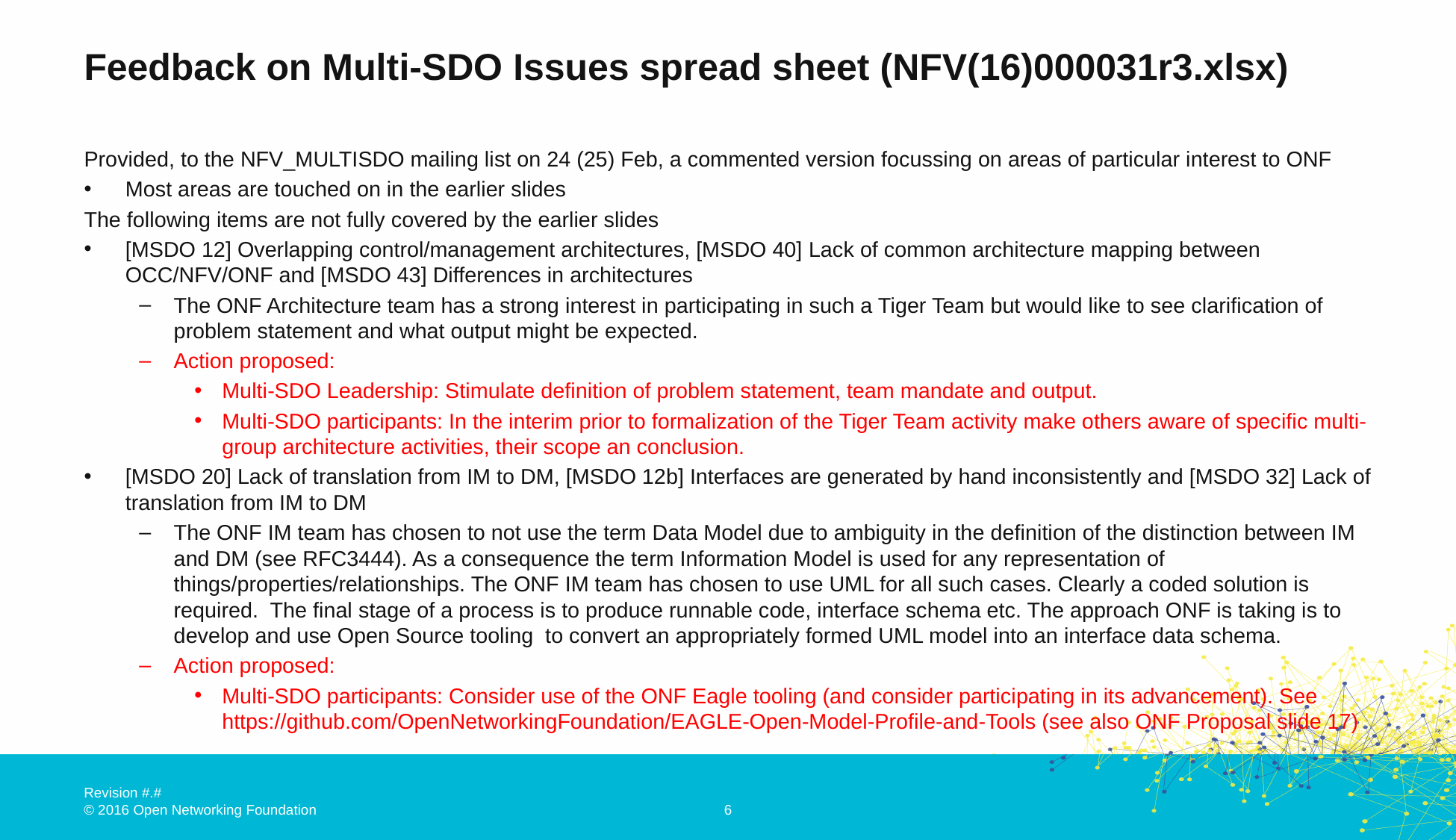

# Feedback on Multi-SDO Issues spread sheet (NFV(16)000031r3.xlsx)
Provided, to the NFV_MULTISDO mailing list on 24 (25) Feb, a commented version focussing on areas of particular interest to ONF
Most areas are touched on in the earlier slides
The following items are not fully covered by the earlier slides
[MSDO 12] Overlapping control/management architectures, [MSDO 40] Lack of common architecture mapping between OCC/NFV/ONF and [MSDO 43] Differences in architectures
The ONF Architecture team has a strong interest in participating in such a Tiger Team but would like to see clarification of problem statement and what output might be expected.
Action proposed:
Multi-SDO Leadership: Stimulate definition of problem statement, team mandate and output.
Multi-SDO participants: In the interim prior to formalization of the Tiger Team activity make others aware of specific multi-group architecture activities, their scope an conclusion.
[MSDO 20] Lack of translation from IM to DM, [MSDO 12b] Interfaces are generated by hand inconsistently and [MSDO 32] Lack of translation from IM to DM
The ONF IM team has chosen to not use the term Data Model due to ambiguity in the definition of the distinction between IM and DM (see RFC3444). As a consequence the term Information Model is used for any representation of things/properties/relationships. The ONF IM team has chosen to use UML for all such cases. Clearly a coded solution is required.  The final stage of a process is to produce runnable code, interface schema etc. The approach ONF is taking is to develop and use Open Source tooling  to convert an appropriately formed UML model into an interface data schema.
Action proposed:
Multi-SDO participants: Consider use of the ONF Eagle tooling (and consider participating in its advancement). See https://github.com/OpenNetworkingFoundation/EAGLE-Open-Model-Profile-and-Tools (see also ONF Proposal slide 17)
6